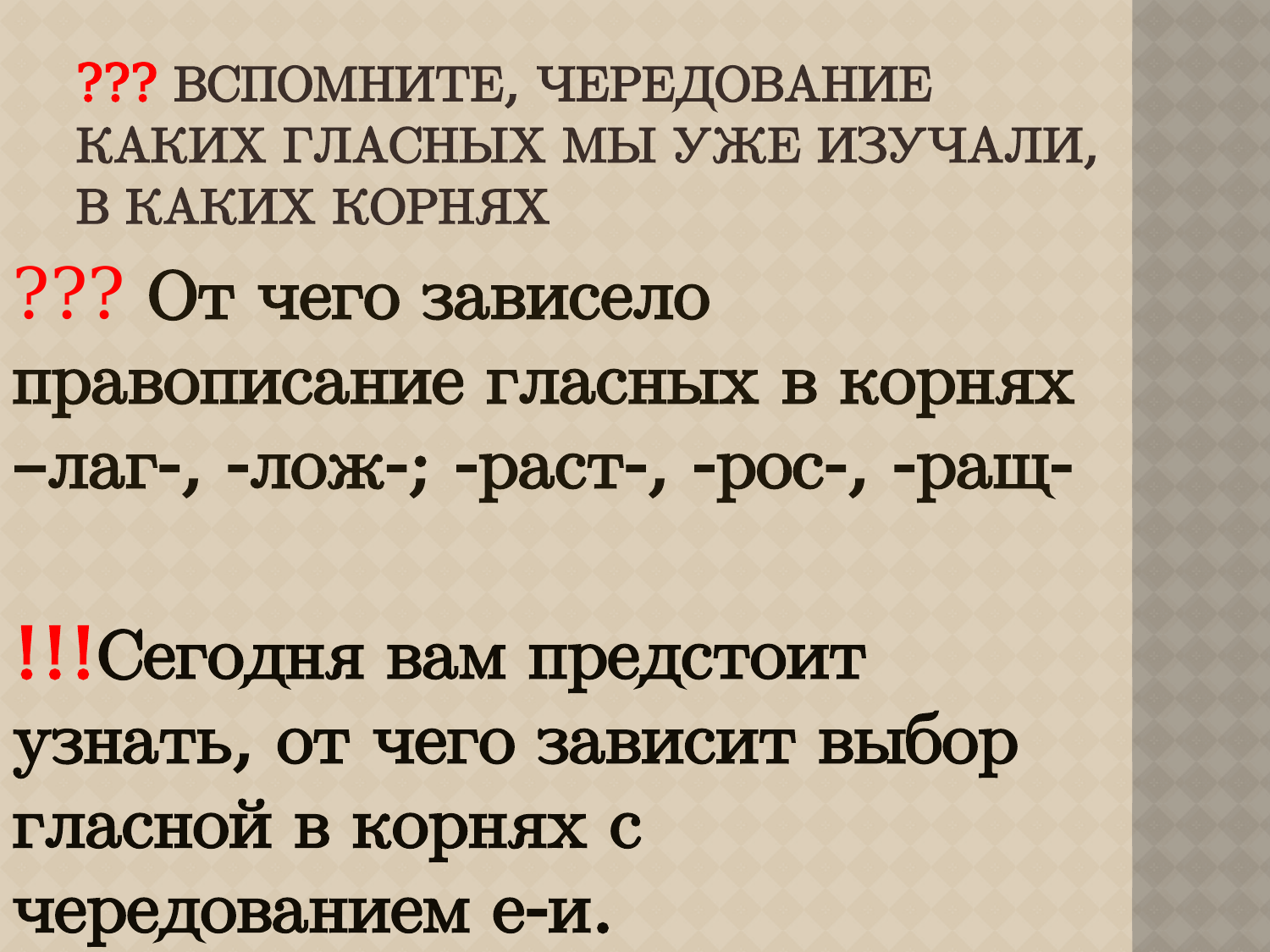

# ??? Вспомните, чередование каких гласных мы уже изучали, в каких корнях
??? От чего зависело правописание гласных в корнях –лаг-, -лож-; -раст-, -рос-, -ращ-

!!!Сегодня вам предстоит узнать, от чего зависит выбор гласной в корнях с чередованием е-и.